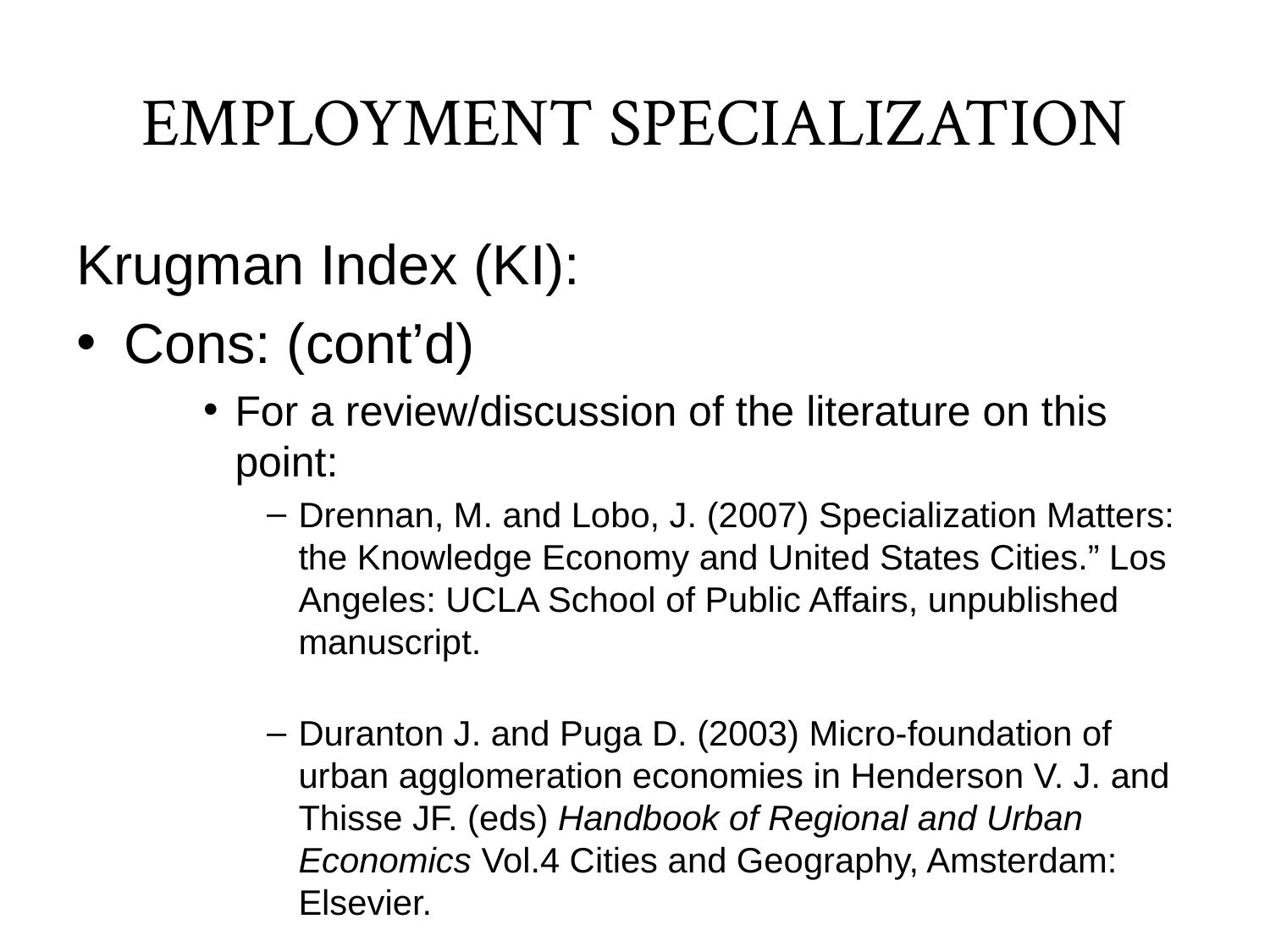

# EMPLOYMENT SPECIALIZATION
Krugman Index (KI):
Cons: (cont’d)
For a review/discussion of the literature on this point:
Drennan, M. and Lobo, J. (2007) Specialization Matters: the Knowledge Economy and United States Cities.” Los Angeles: UCLA School of Public Affairs, unpublished manuscript.
Duranton J. and Puga D. (2003) Micro-foundation of urban agglomeration economies in Henderson V. J. and Thisse JF. (eds) Handbook of Regional and Urban Economics Vol.4 Cities and Geography, Amsterdam: Elsevier.